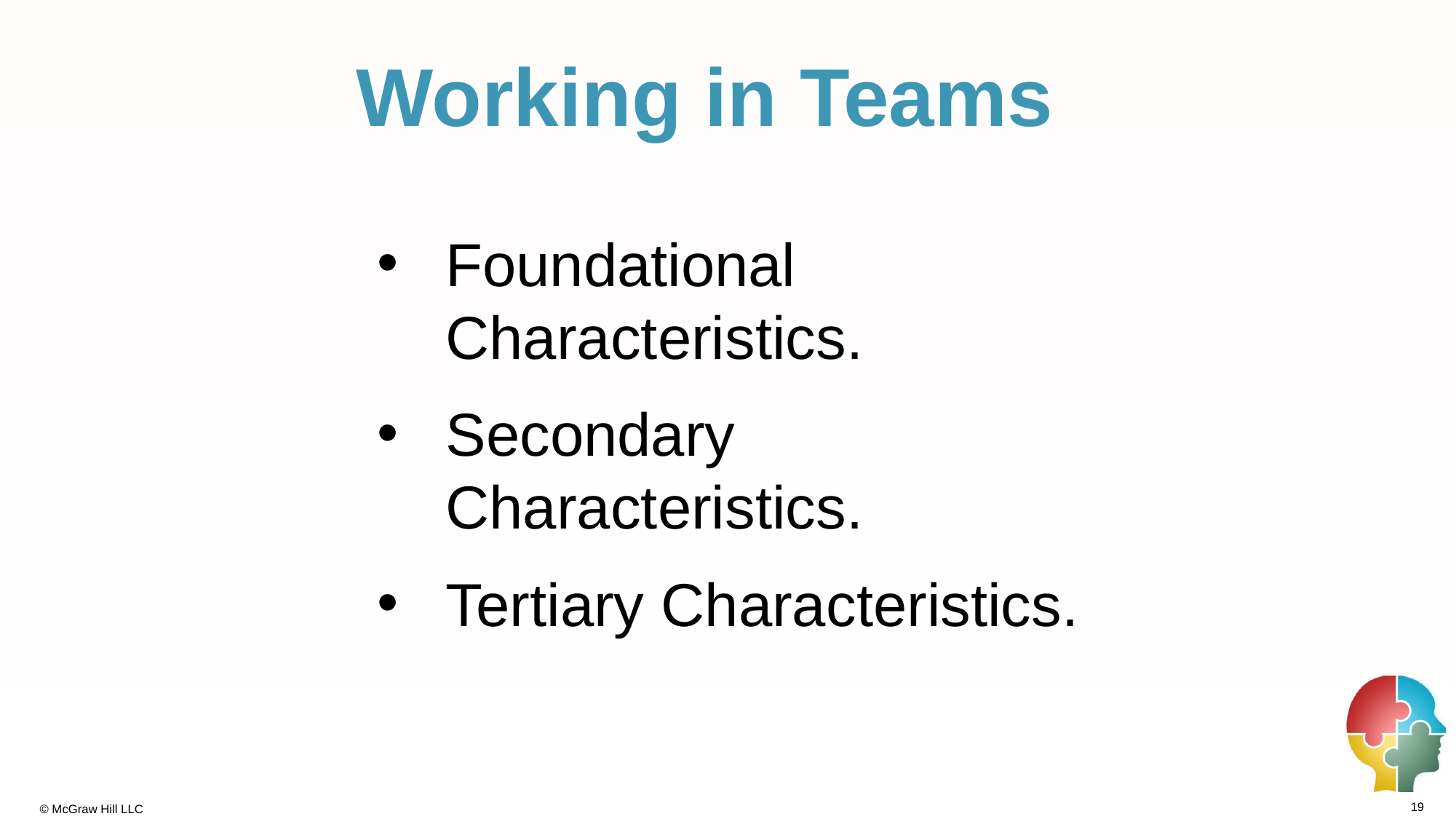

# Working in Teams
Foundational Characteristics.
Secondary Characteristics.
Tertiary Characteristics.
19